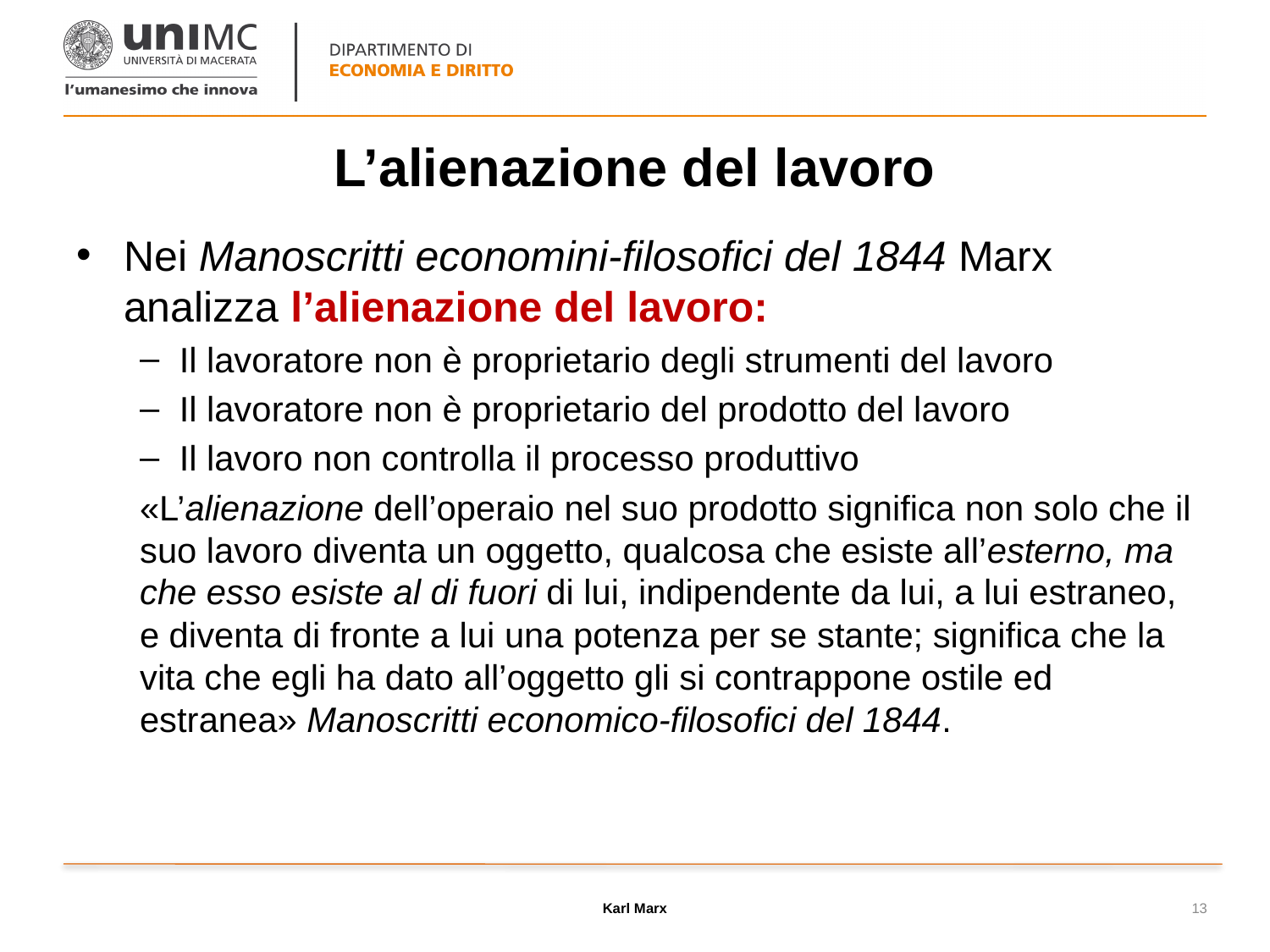

# L’alienazione del lavoro
Nei Manoscritti economini-filosofici del 1844 Marx analizza l’alienazione del lavoro:
Il lavoratore non è proprietario degli strumenti del lavoro
Il lavoratore non è proprietario del prodotto del lavoro
Il lavoro non controlla il processo produttivo
«L’alienazione dell’operaio nel suo prodotto significa non solo che il suo lavoro diventa un oggetto, qualcosa che esiste all’esterno, ma che esso esiste al di fuori di lui, indipendente da lui, a lui estraneo, e diventa di fronte a lui una potenza per se stante; significa che la vita che egli ha dato all’oggetto gli si contrappone ostile ed estranea» Manoscritti economico-filosofici del 1844.
Karl Marx
13